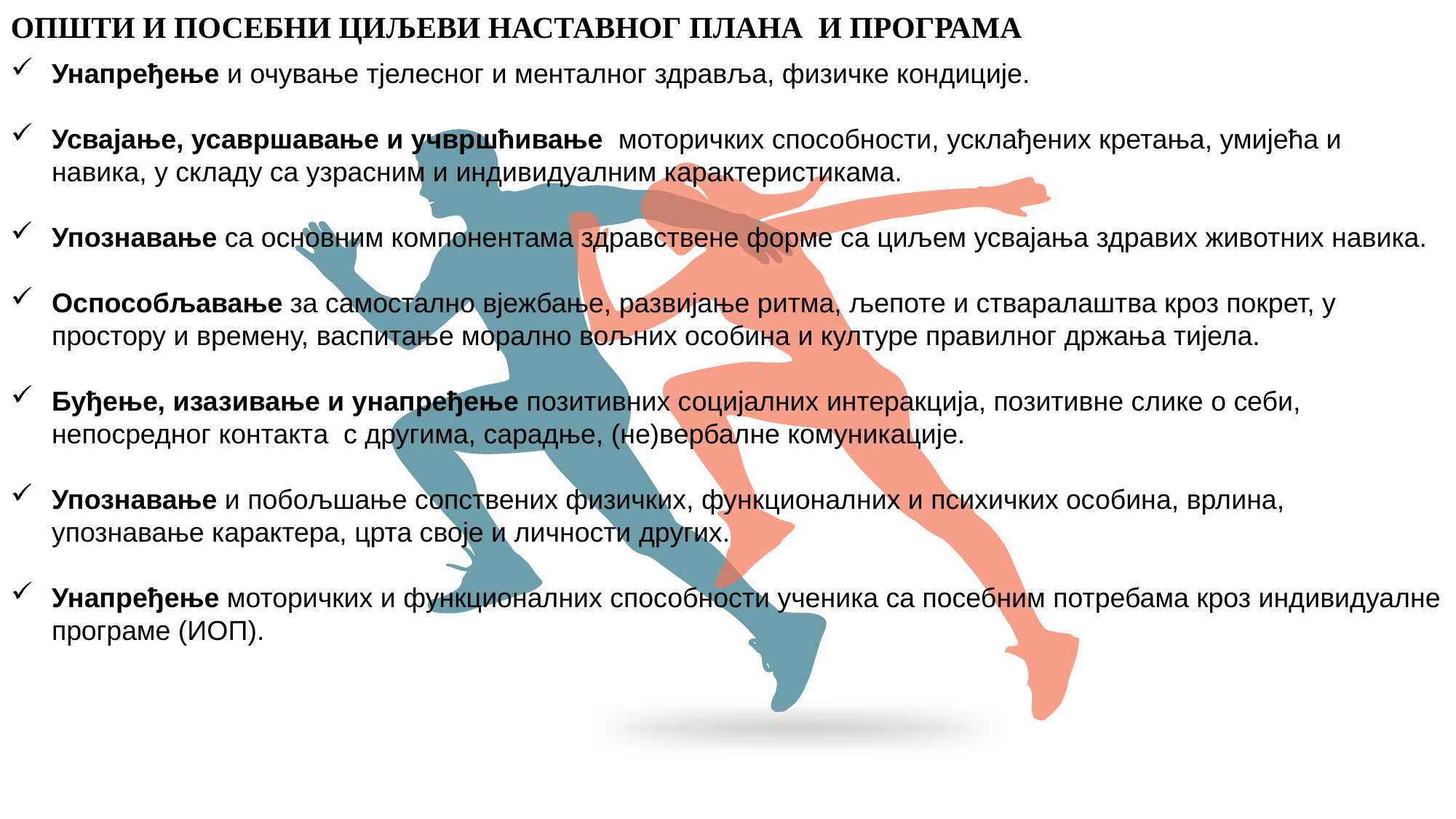

ОПШТИ И ПОСЕБНИ ЦИЉЕВИ НАСТАВНОГ ПЛАНА  И ПРОГРАМА
Унапређење и очување тјелесног и менталног здравља, физичке кондиције.

Усвајање, усавршавање и учвршћивање  моторичких способности, усклађених кретања, умијећа и навика, у складу са узрасним и индивидуалним карактеристикама.

Упознавање са основним компонентама здравствене форме са циљем усвајања здравих животних навика.

Оспособљавање за самостално вјежбање, развијање ритма, љепоте и стваралаштва кроз покрет, у простору и времену, васпитање морално вољних особина и културе правилног држања тијела.

Буђење, изазивање и унапређење позитивних социјалних интеракција, позитивне слике о себи, непосредног контактa  с другима, сарадње, (не)вербалне комуникације.

Упознавање и побољшање сопствених физичких, функционалних и психичких особина, врлина, упознавање карактера, црта своје и личности других.

Унапређење моторичких и функционалних способности ученика са посебним потребама кроз индивидуалне програме (ИОП).